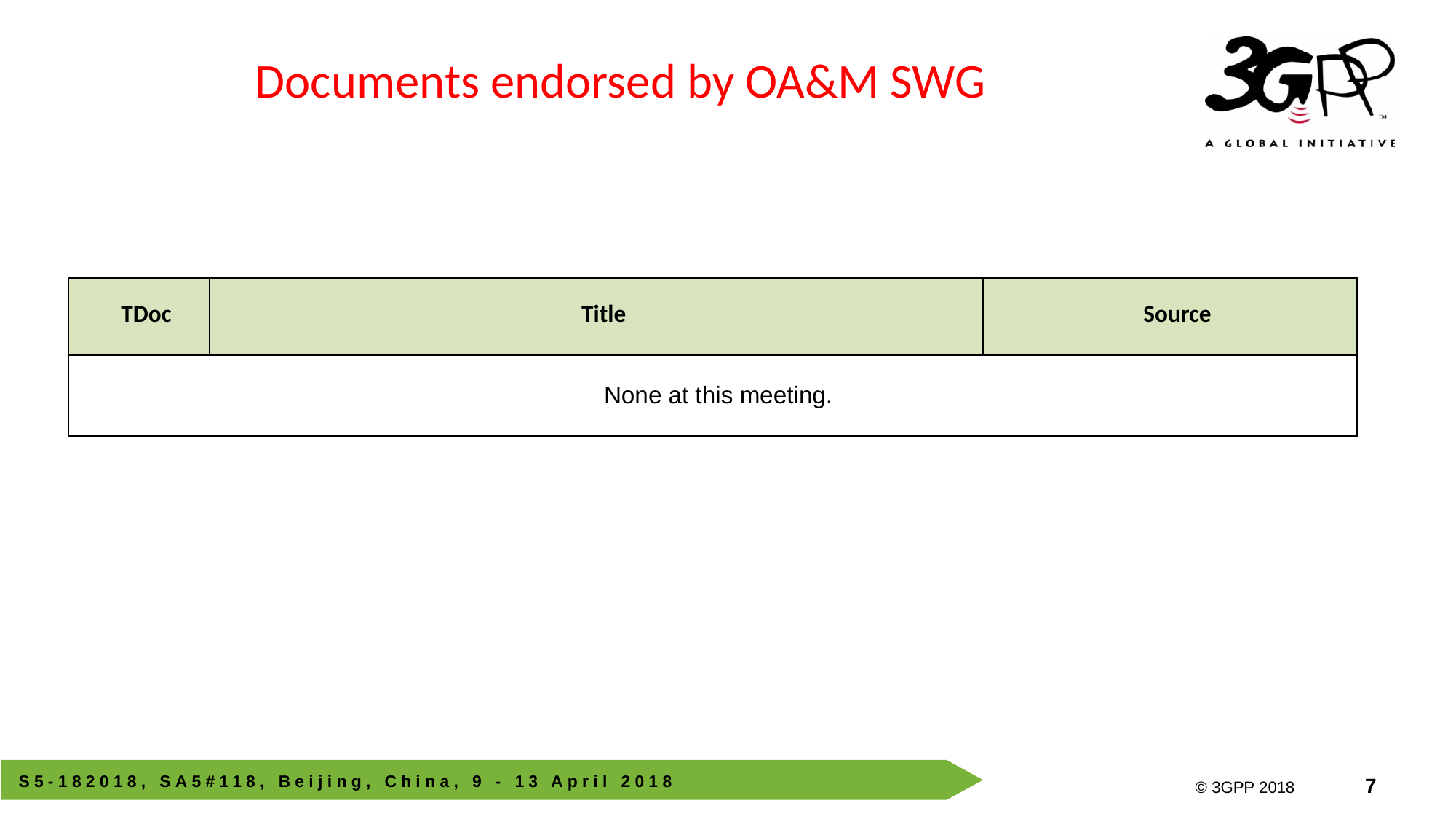

Documents endorsed by OA&M SWG
| TDoc | Title | Source |
| --- | --- | --- |
| None at this meeting. |  |  |